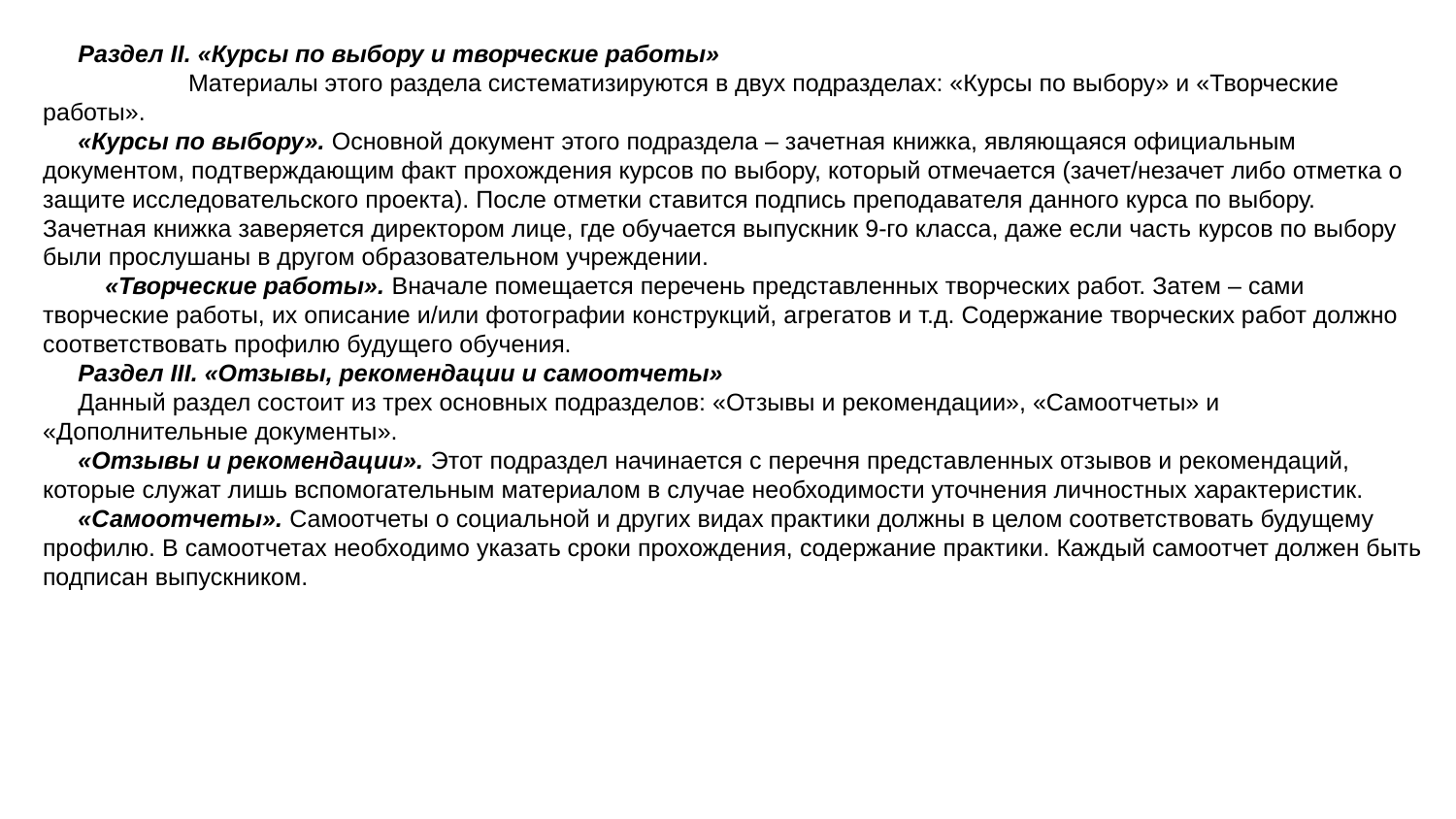

Раздел II. «Курсы по выбору и творческие работы»
	Материалы этого раздела систематизируются в двух подразделах: «Курсы по выбору» и «Творческие работы».
«Курсы по выбору». Основной документ этого подраздела – зачетная книжка, являющаяся официальным документом, подтверждающим факт прохождения курсов по выбору, который отмечается (зачет/незачет либо отметка о защите исследовательского проекта). После отметки ставится подпись преподавателя данного курса по выбору. Зачетная книжка заверяется директором лице, где обучается выпускник 9-го класса, даже если часть курсов по выбору были прослушаны в другом образовательном учреждении.
    «Творческие работы». Вначале помещается перечень представленных творческих работ. Затем – сами творческие работы, их описание и/или фотографии конструкций, агрегатов и т.д. Содержание творческих работ должно соответствовать профилю будущего обучения.
Раздел III. «Отзывы, рекомендации и самоотчеты»
Данный раздел состоит из трех основных подразделов: «Отзывы и рекомендации», «Самоотчеты» и «Дополнительные документы».
«Отзывы и рекомендации». Этот подраздел начинается с перечня представленных отзывов и рекомендаций, которые служат лишь вспомогательным материалом в случае необходимости уточнения личностных характеристик.
«Самоотчеты». Самоотчеты о социальной и других видах практики должны в целом соответствовать будущему профилю. В самоотчетах необходимо указать сроки прохождения, содержание практики. Каждый самоотчет должен быть подписан выпускником.